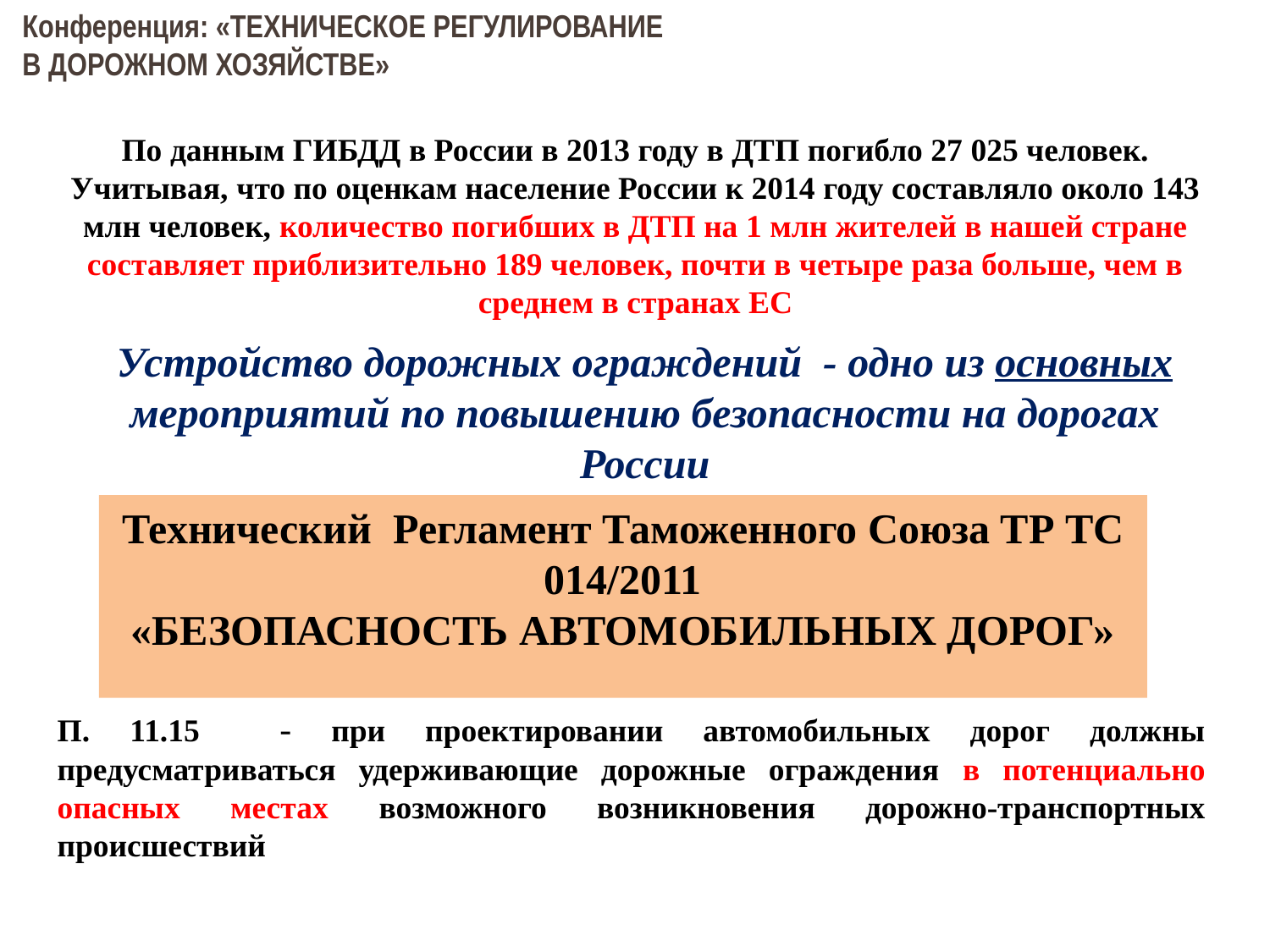

Конференция: «ТЕХНИЧЕСКОЕ РЕГУЛИРОВАНИЕ
В ДОРОЖНОМ ХОЗЯЙСТВЕ»
По данным ГИБДД в России в 2013 году в ДТП погибло 27 025 человек. Учитывая, что по оценкам население России к 2014 году составляло около 143 млн человек, количество погибших в ДТП на 1 млн жителей в нашей стране составляет приблизительно 189 человек, почти в четыре раза больше, чем в среднем в странах ЕС
Устройство дорожных ограждений  - одно из основных мероприятий по повышению безопасности на дорогах России
Технический  Регламент Таможенного Союза ТР ТС 014/2011
«БЕЗОПАСНОСТЬ АВТОМОБИЛЬНЫХ ДОРОГ»

П. 11.15  - при проектировании автомобильных дорог должны предусматриваться удерживающие дорожные ограждения в потенциально опасных местах возможного возникновения дорожно-транспортных происшествий